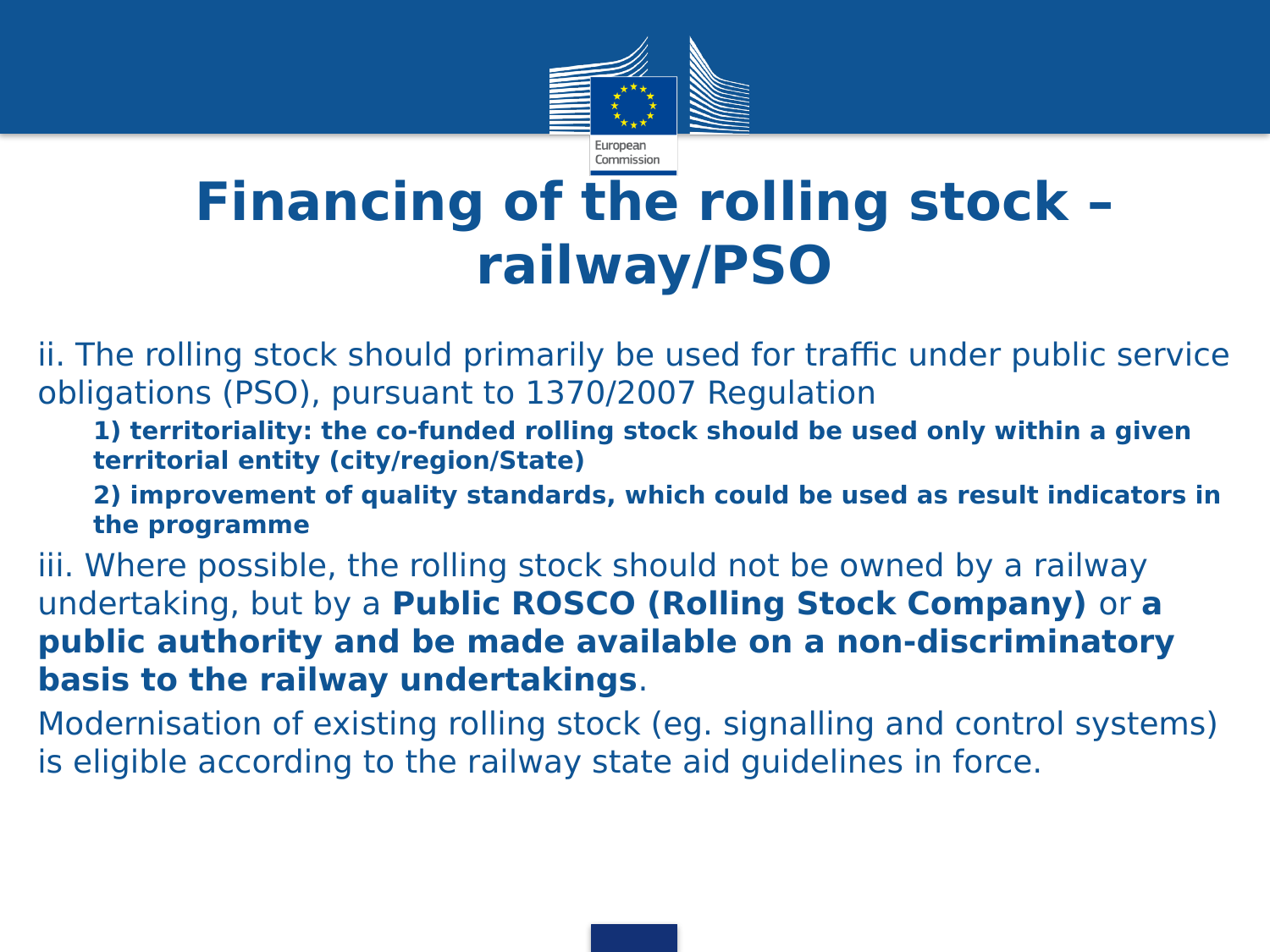

# Financing of the rolling stock – railway/PSO

ii. The rolling stock should primarily be used for traffic under public service obligations (PSO), pursuant to 1370/2007 Regulation
1) territoriality: the co-funded rolling stock should be used only within a given territorial entity (city/region/State)
2) improvement of quality standards, which could be used as result indicators in the programme
iii. Where possible, the rolling stock should not be owned by a railway undertaking, but by a Public ROSCO (Rolling Stock Company) or a public authority and be made available on a non-discriminatory basis to the railway undertakings.
Modernisation of existing rolling stock (eg. signalling and control systems) is eligible according to the railway state aid guidelines in force.